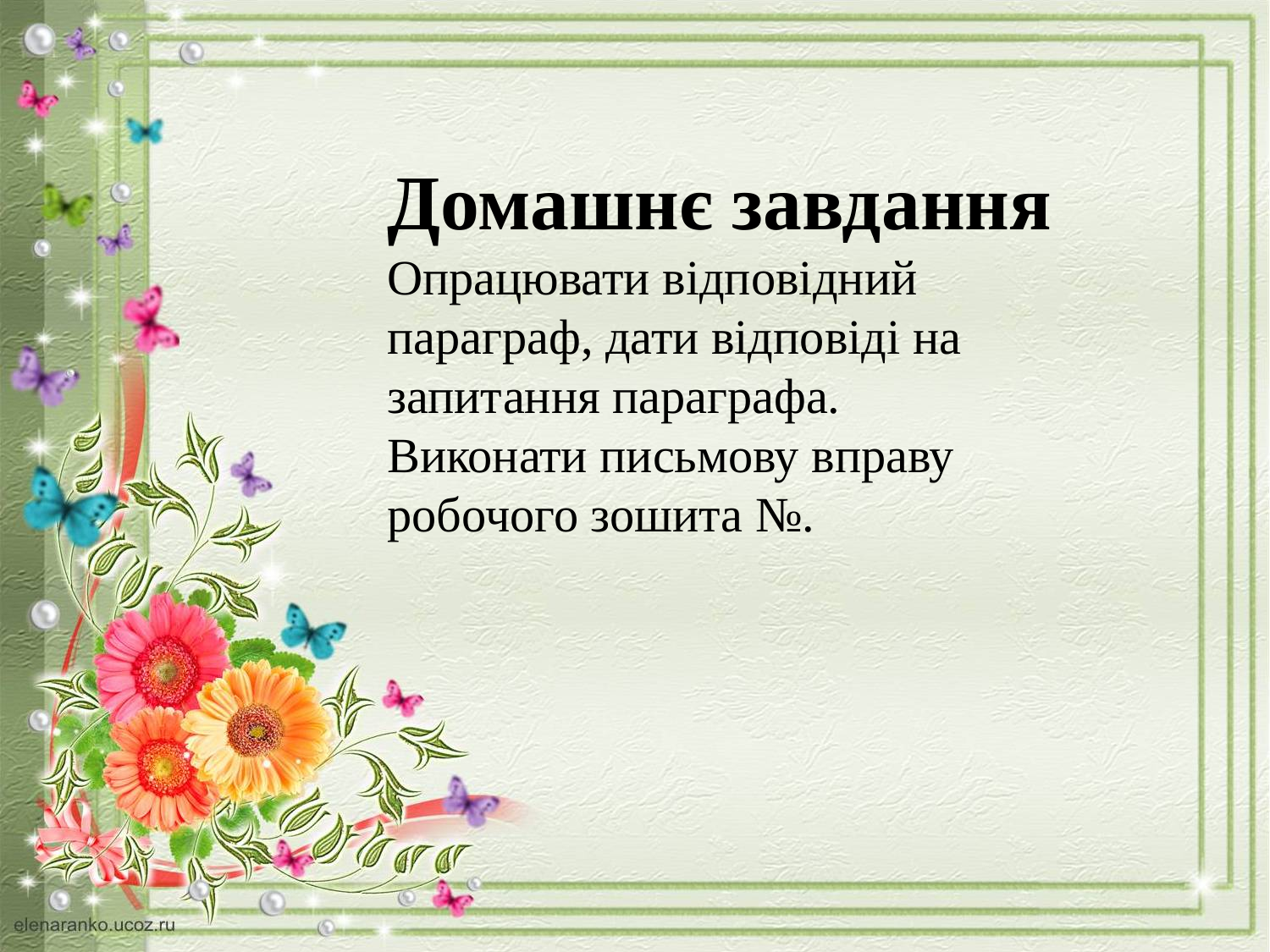

Домашнє завдання
Опрацювати відповідний параграф, дати відповіді на запитання параграфа.
Виконати письмову вправу робочого зошита №.